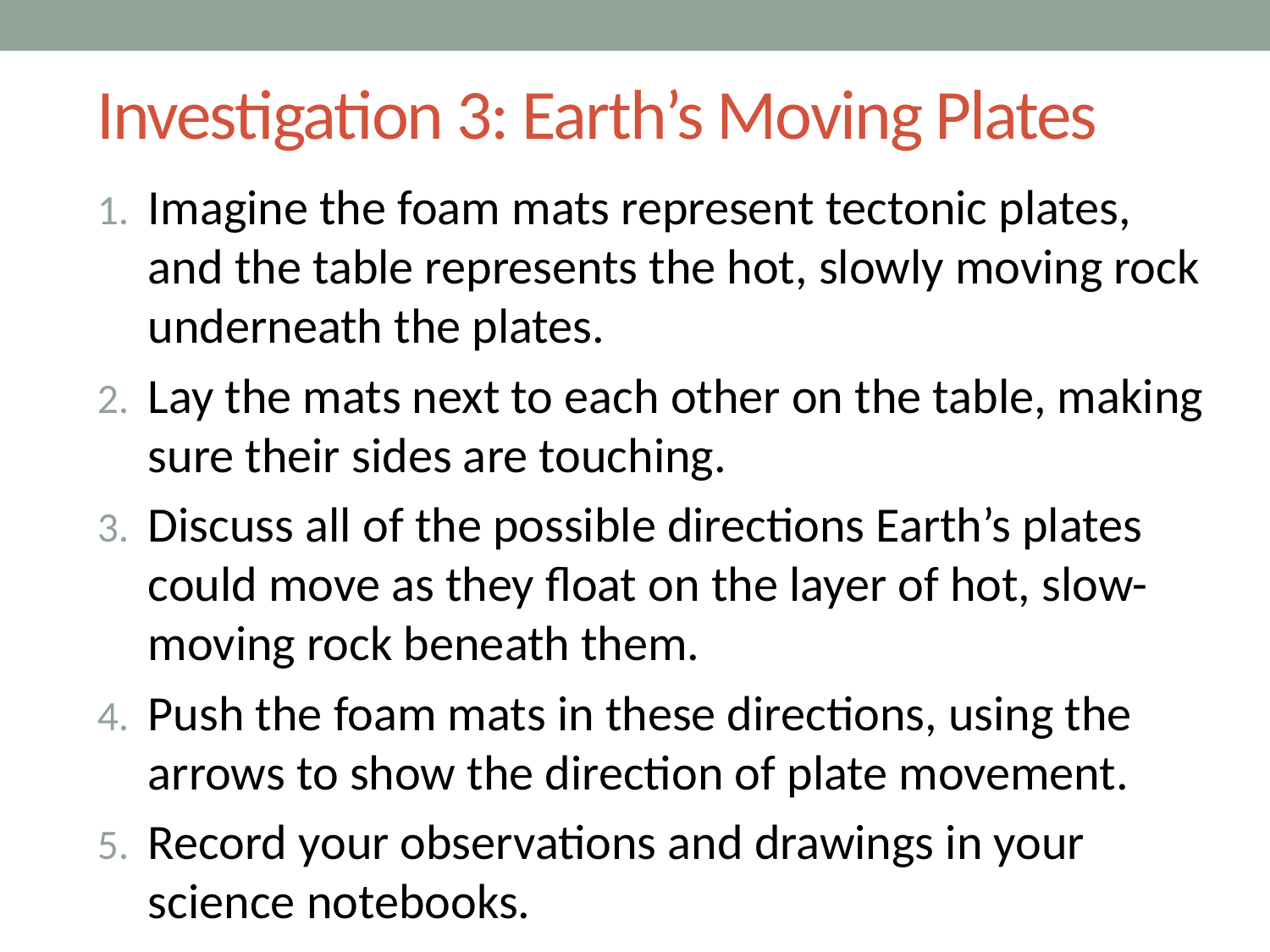

# Investigation 3: Earth’s Moving Plates
Imagine the foam mats represent tectonic plates, and the table represents the hot, slowly moving rock underneath the plates.
Lay the mats next to each other on the table, making sure their sides are touching.
Discuss all of the possible directions Earth’s plates could move as they float on the layer of hot, slow-moving rock beneath them.
Push the foam mats in these directions, using the arrows to show the direction of plate movement.
Record your observations and drawings in your science notebooks.